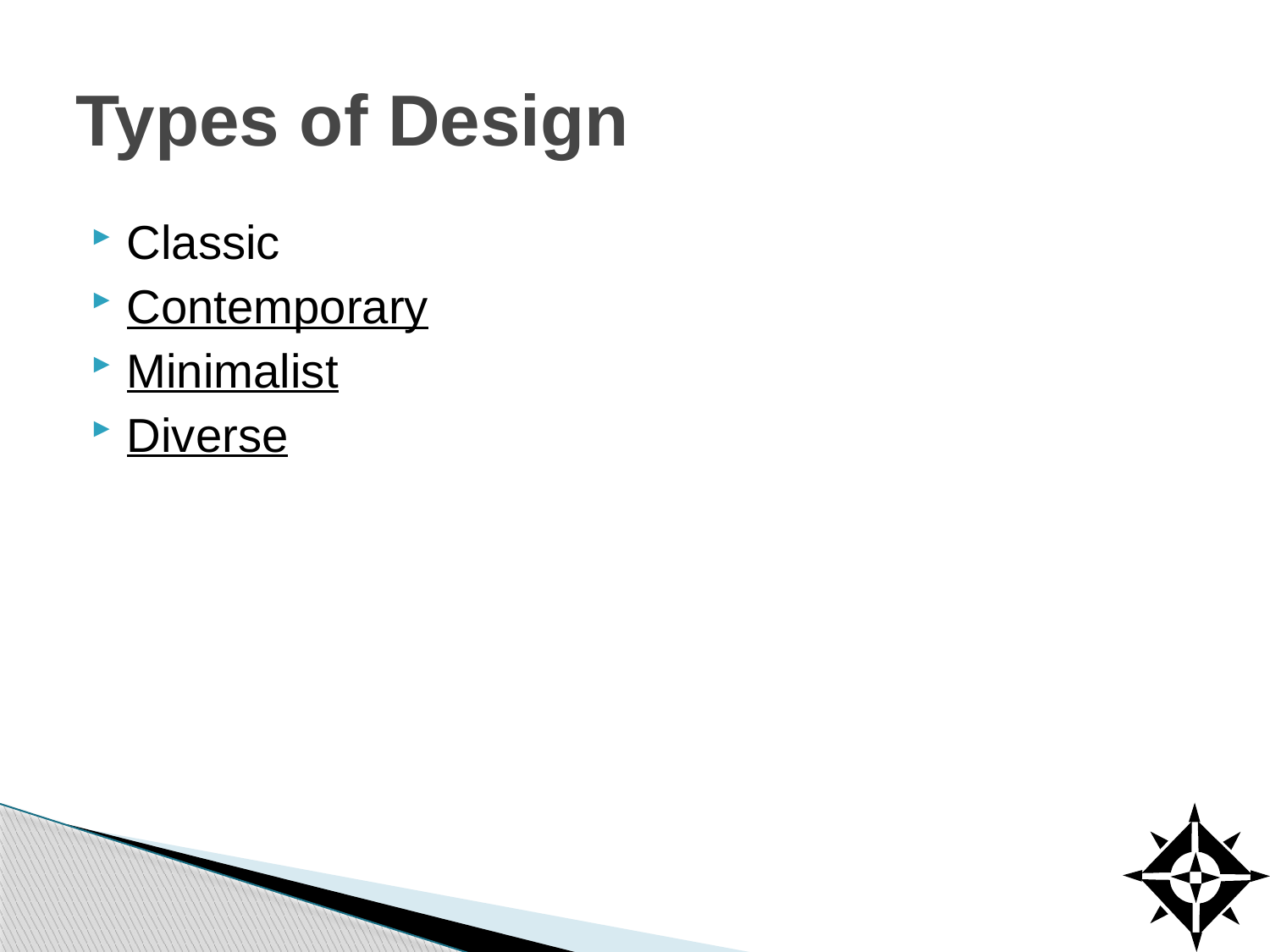

# Types of Design
Classic
Contemporary
Minimalist
Diverse